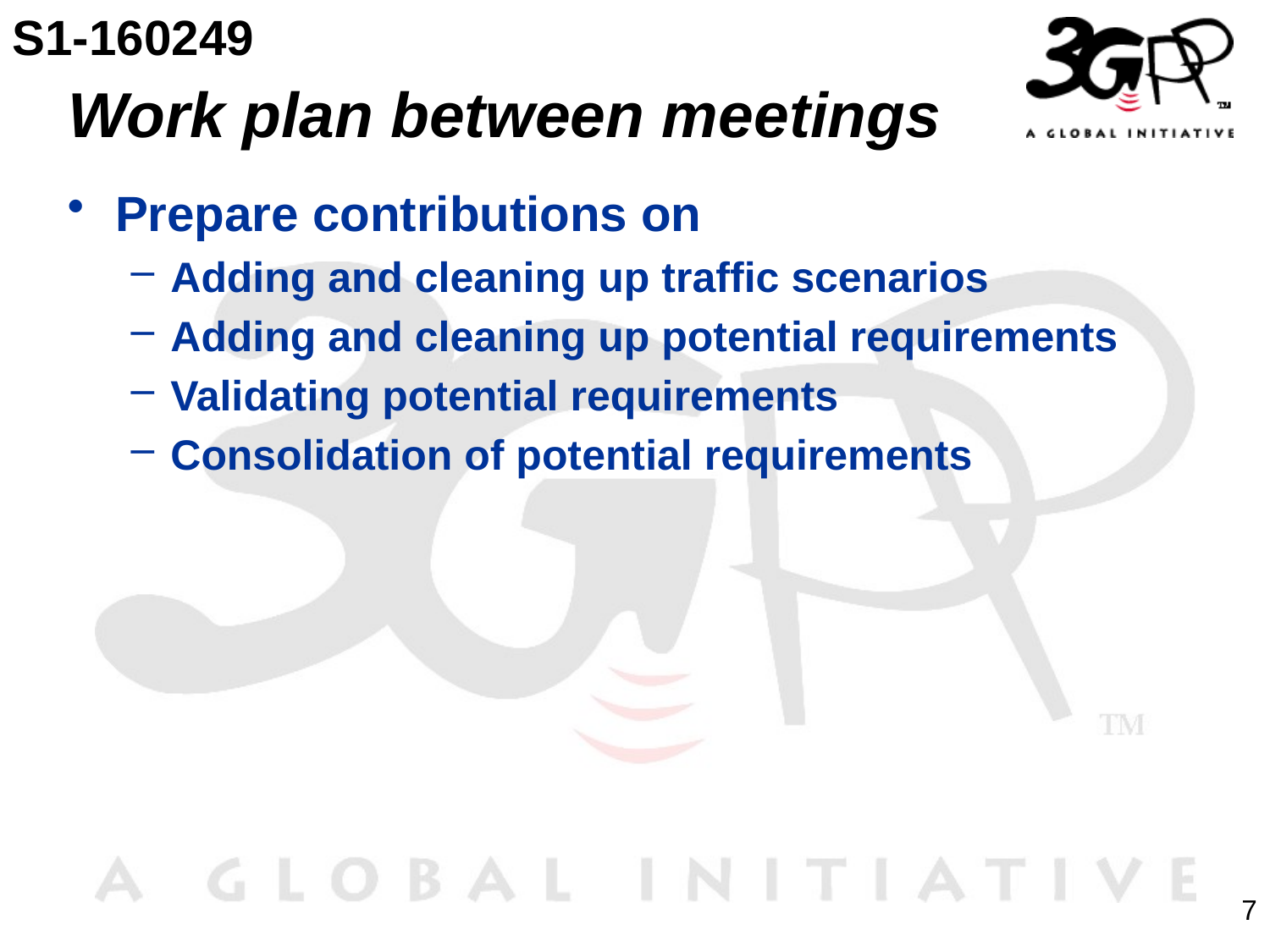

S1-160249
# Work plan between meetings
Prepare contributions on
Adding and cleaning up traffic scenarios
Adding and cleaning up potential requirements
Validating potential requirements
Consolidation of potential requirements
7